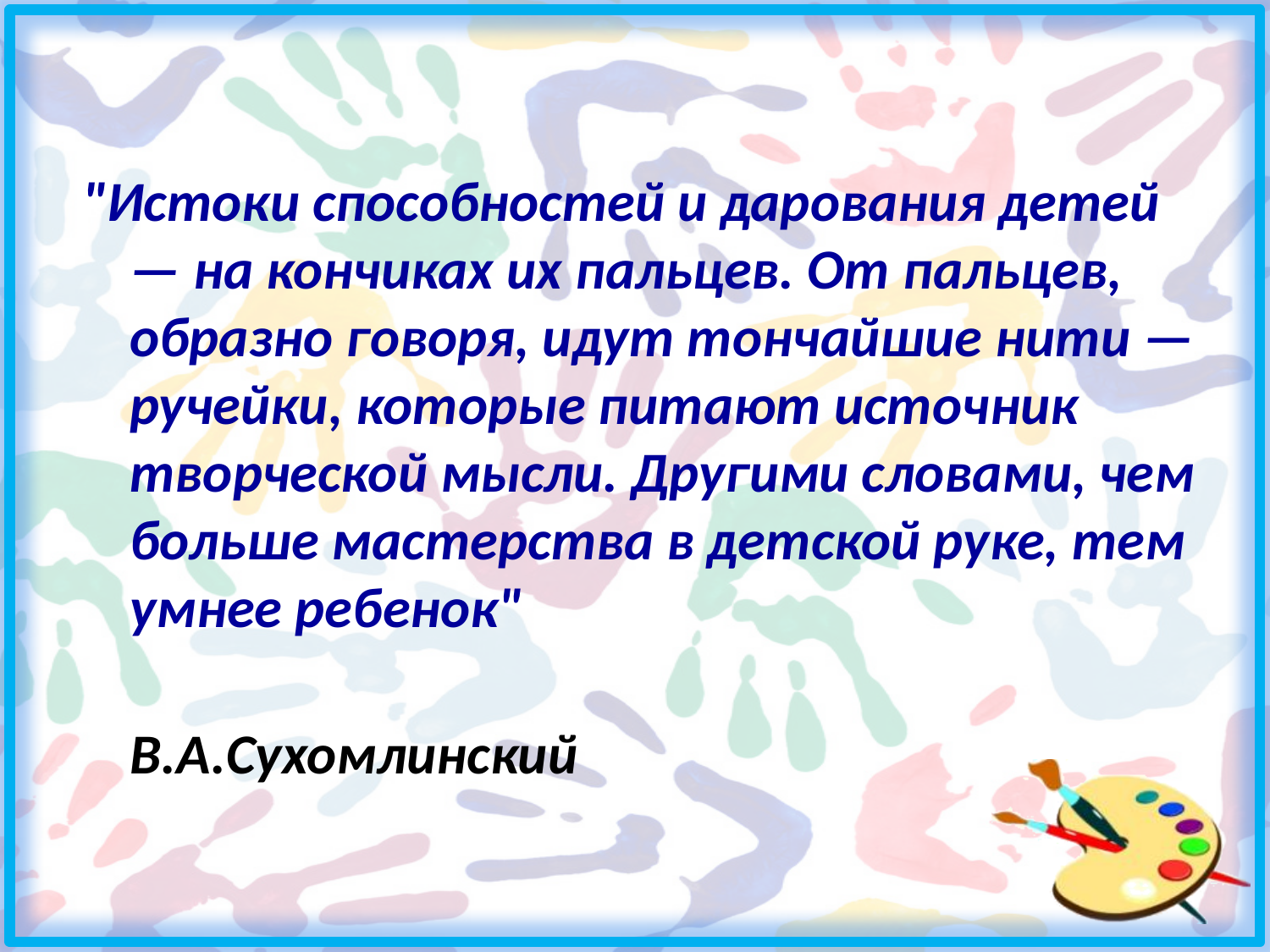

"Истоки способностей и дарования детей — на кончиках их пальцев. От пальцев, образно говоря, идут тончайшие нити — ручейки, которые питают источник творческой мысли. Другими словами, чем больше мастерства в детской руке, тем умнее ребенок"
						В.А.Сухомлинский